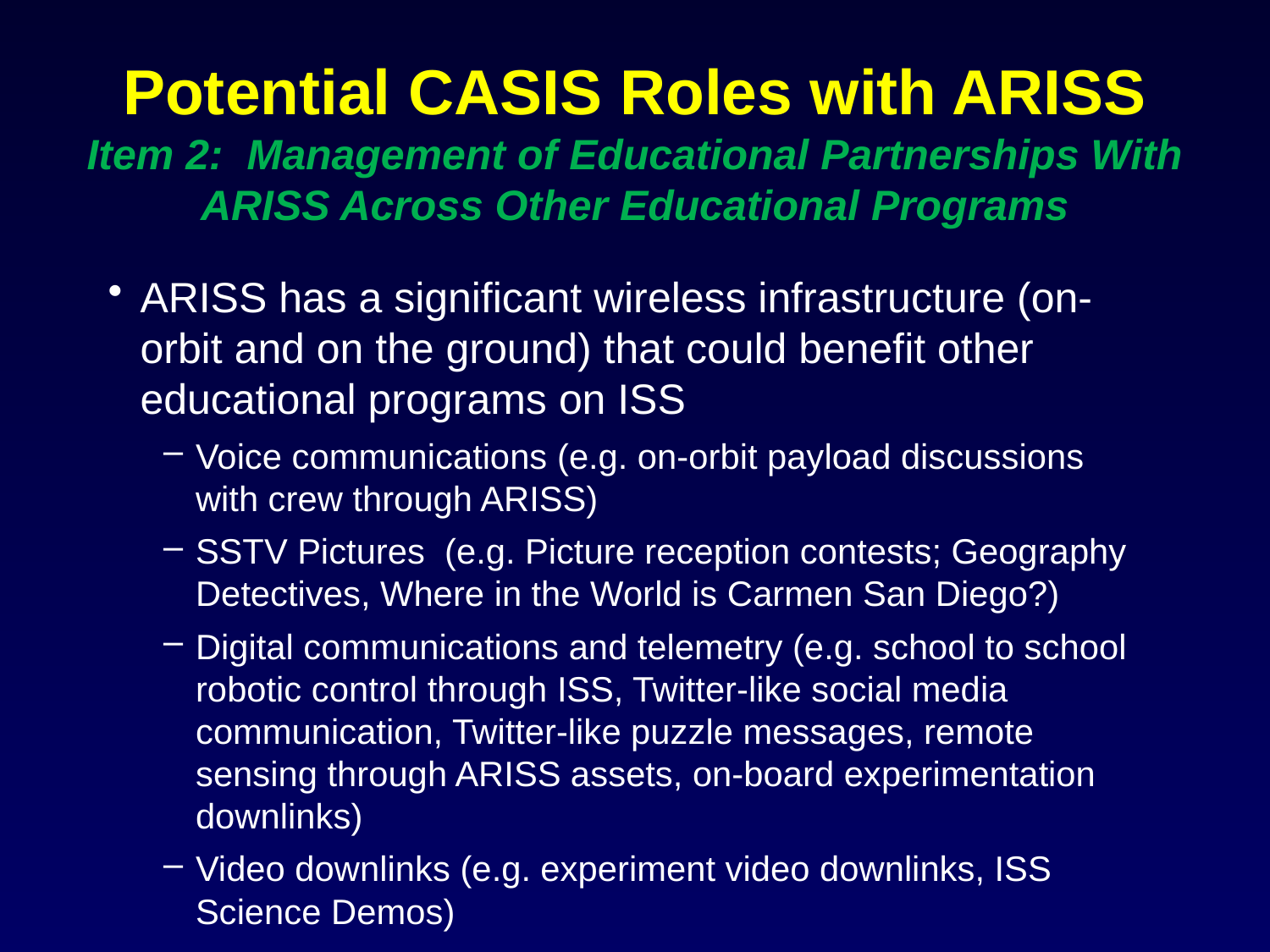

# Potential CASIS Roles with ARISS Item 2:  Management of Educational Partnerships With ARISS Across Other Educational Programs
ARISS has a significant wireless infrastructure (on-orbit and on the ground) that could benefit other educational programs on ISS
Voice communications (e.g. on-orbit payload discussions with crew through ARISS)
SSTV Pictures  (e.g. Picture reception contests; Geography Detectives, Where in the World is Carmen San Diego?)
Digital communications and telemetry (e.g. school to school robotic control through ISS, Twitter-like social media communication, Twitter-like puzzle messages, remote sensing through ARISS assets, on-board experimentation downlinks)
Video downlinks (e.g. experiment video downlinks, ISS Science Demos)